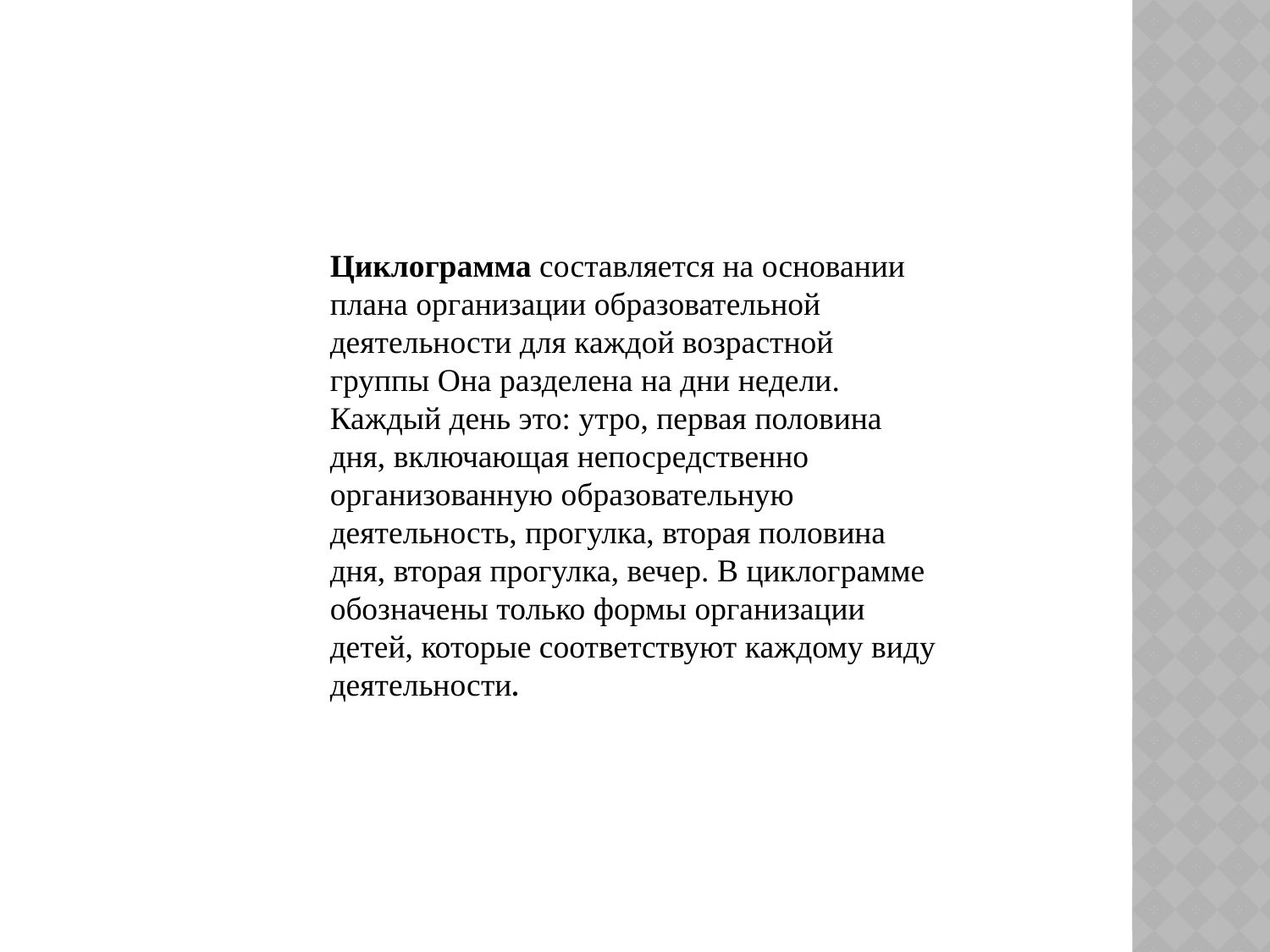

Циклограмма составляется на основании плана организации образовательной деятельности для каждой возрастной группы Она разделена на дни недели. Каждый день это: утро, первая половина дня, включающая непосредственно организованную образовательную деятельность, прогулка, вторая половина дня, вторая прогулка, вечер. В циклограмме обозначены только формы организации детей, которые соответствуют каждому виду деятельности.